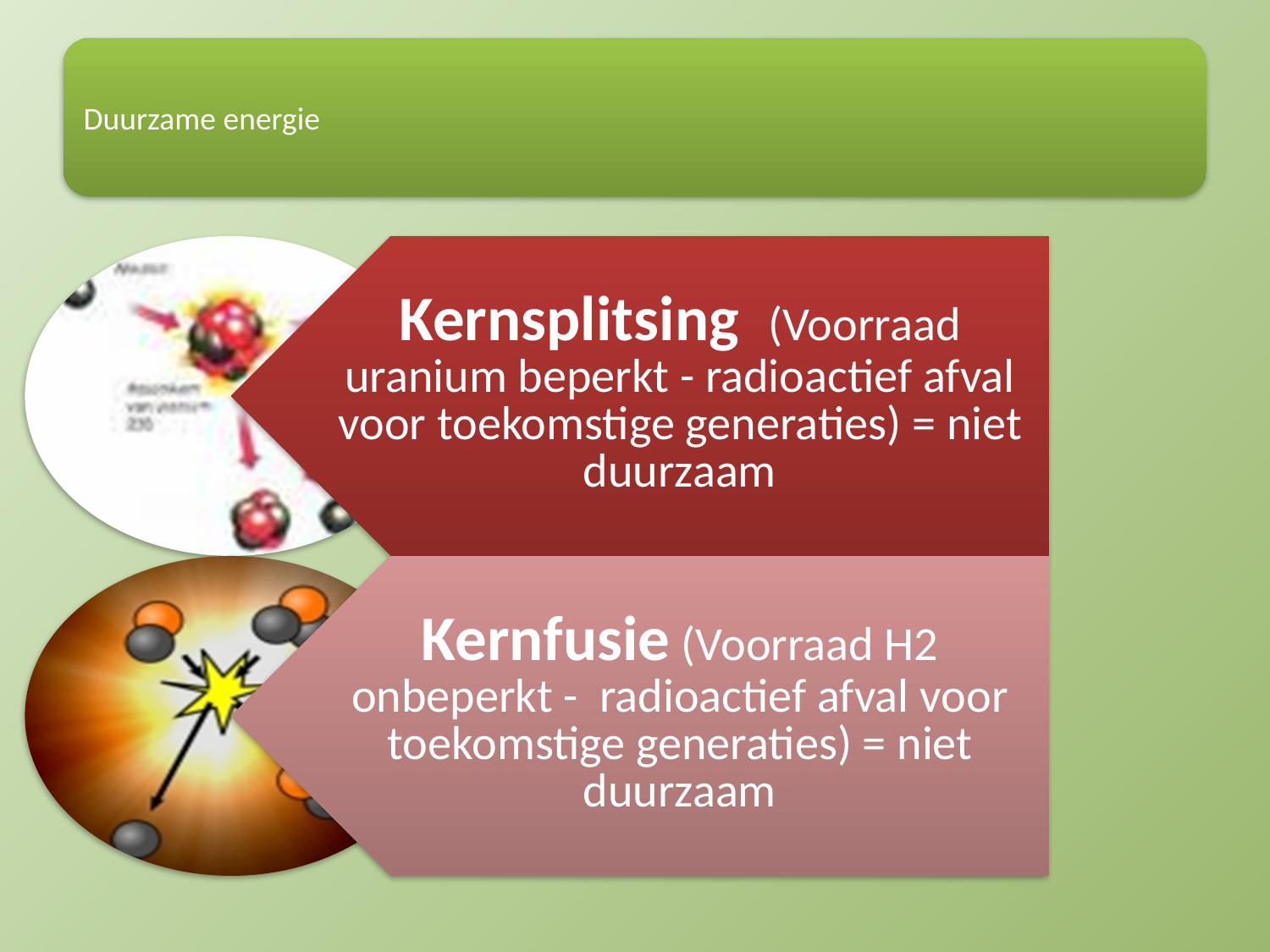

Duurzame energie
Kernsplitsing  (Voorraad uranium beperkt - radioactief afval voor toekomstige generaties) = niet duurzaam
Kernfusie (Voorraad H2 onbeperkt -  radioactief afval voor toekomstige generaties) = niet duurzaam